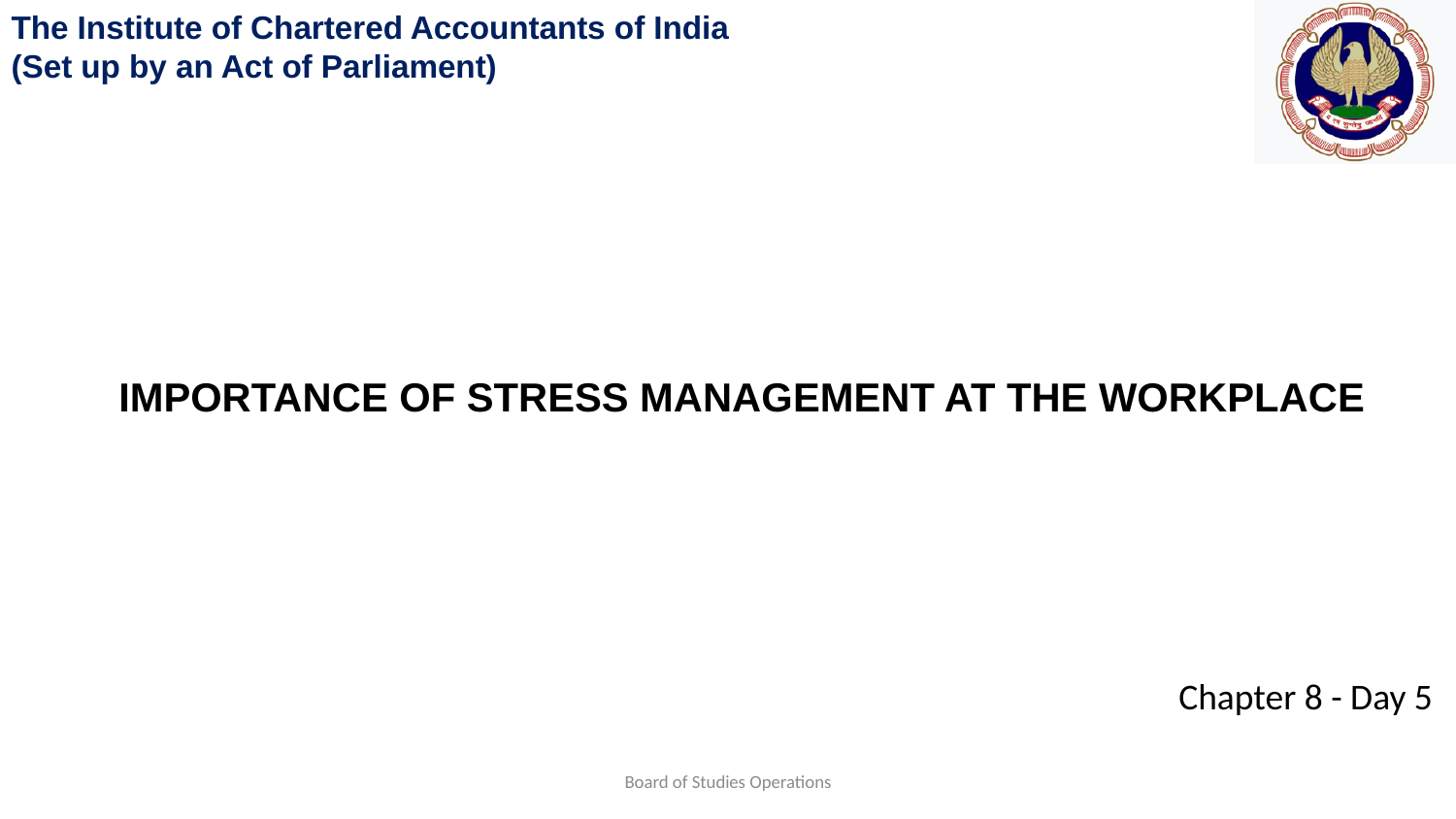

IMPORTANCE OF STRESS MANAGEMENT AT THE WORKPLACE
Board of Studies Operations